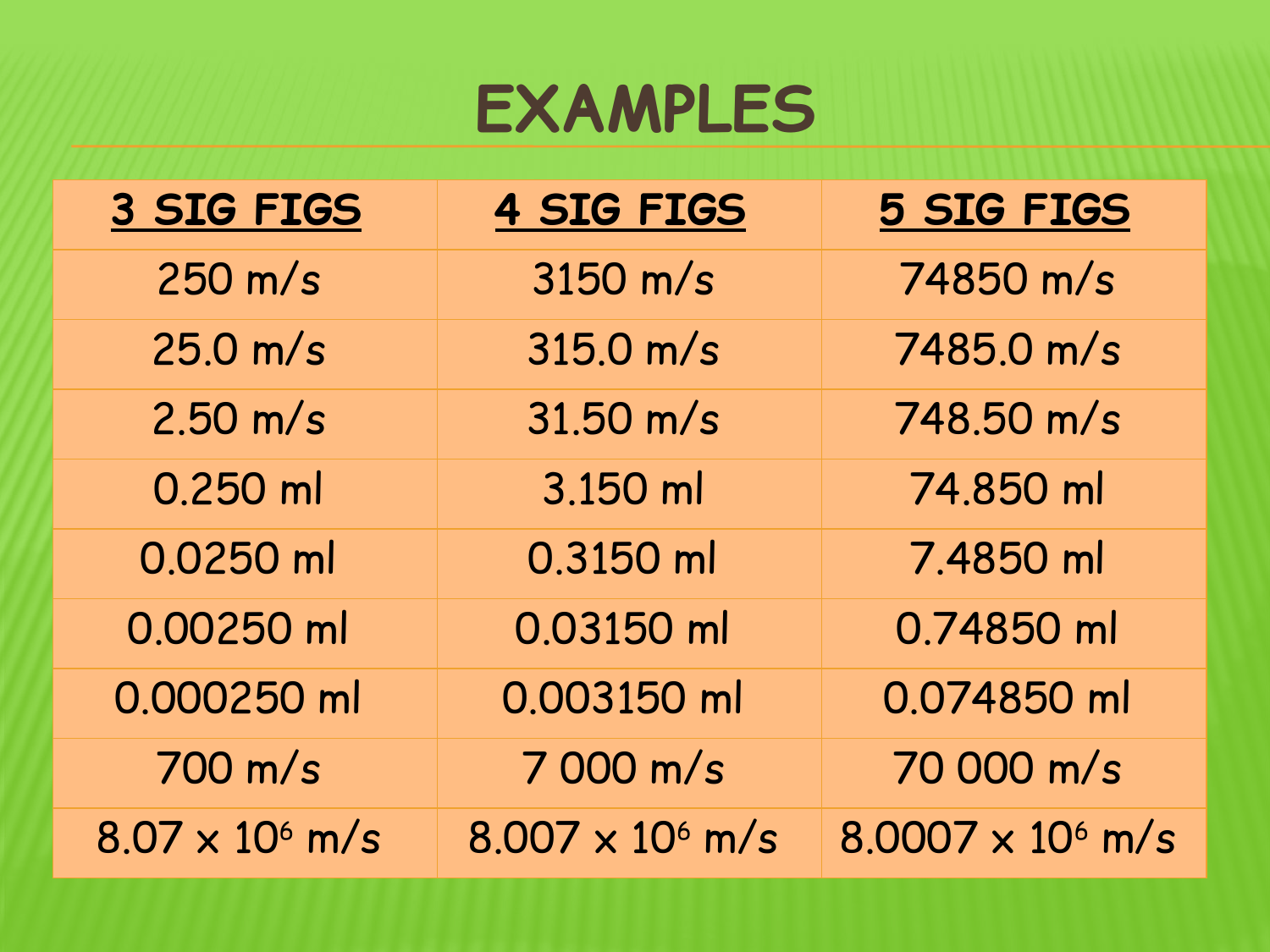

# EXAMPLES
| 3 SIG FIGS | 4 SIG FIGS | 5 SIG FIGS |
| --- | --- | --- |
| 250 m/s | 3150 m/s | 74850 m/s |
| 25.0 m/s | 315.0 m/s | 7485.0 m/s |
| 2.50 m/s | 31.50 m/s | 748.50 m/s |
| 0.250 ml | 3.150 ml | 74.850 ml |
| 0.0250 ml | 0.3150 ml | 7.4850 ml |
| 0.00250 ml | 0.03150 ml | 0.74850 ml |
| 0.000250 ml | 0.003150 ml | 0.074850 ml |
| 700 m/s | 7 000 m/s | 70 000 m/s |
| 8.07 x 106 m/s | 8.007 x 106 m/s | 8.0007 x 106 m/s |